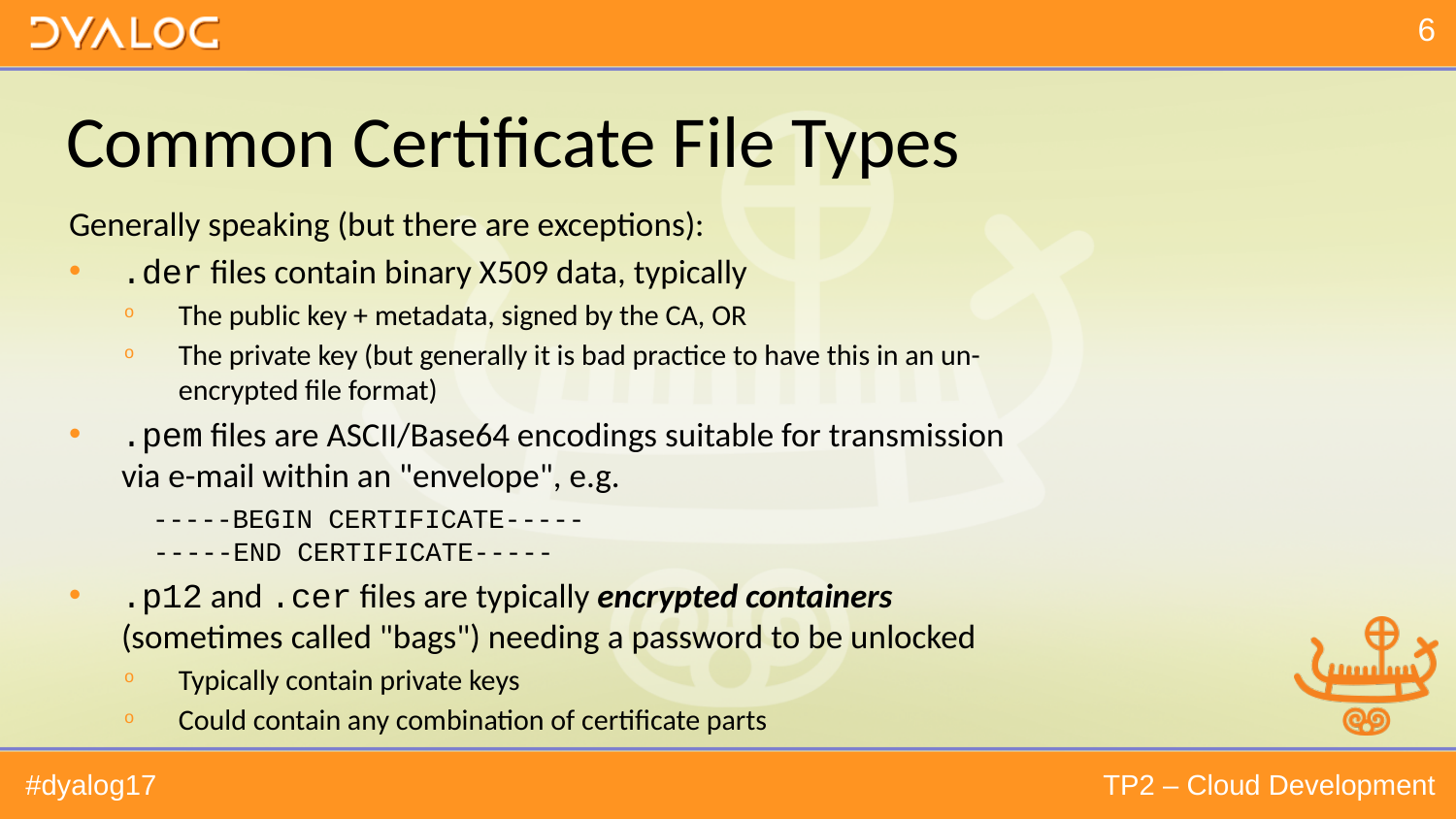

# Common Certificate File Types

Generally speaking (but there are exceptions):
.der files contain binary X509 data, typically
The public key + metadata, signed by the CA, OR
The private key (but generally it is bad practice to have this in an un-encrypted file format)
.pem files are ASCII/Base64 encodings suitable for transmission via e-mail within an "envelope", e.g.
    -----BEGIN CERTIFICATE-----
  -----END CERTIFICATE-----
.p12 and .cer files are typically encrypted containers (sometimes called "bags") needing a password to be unlocked
Typically contain private keys
Could contain any combination of certificate parts